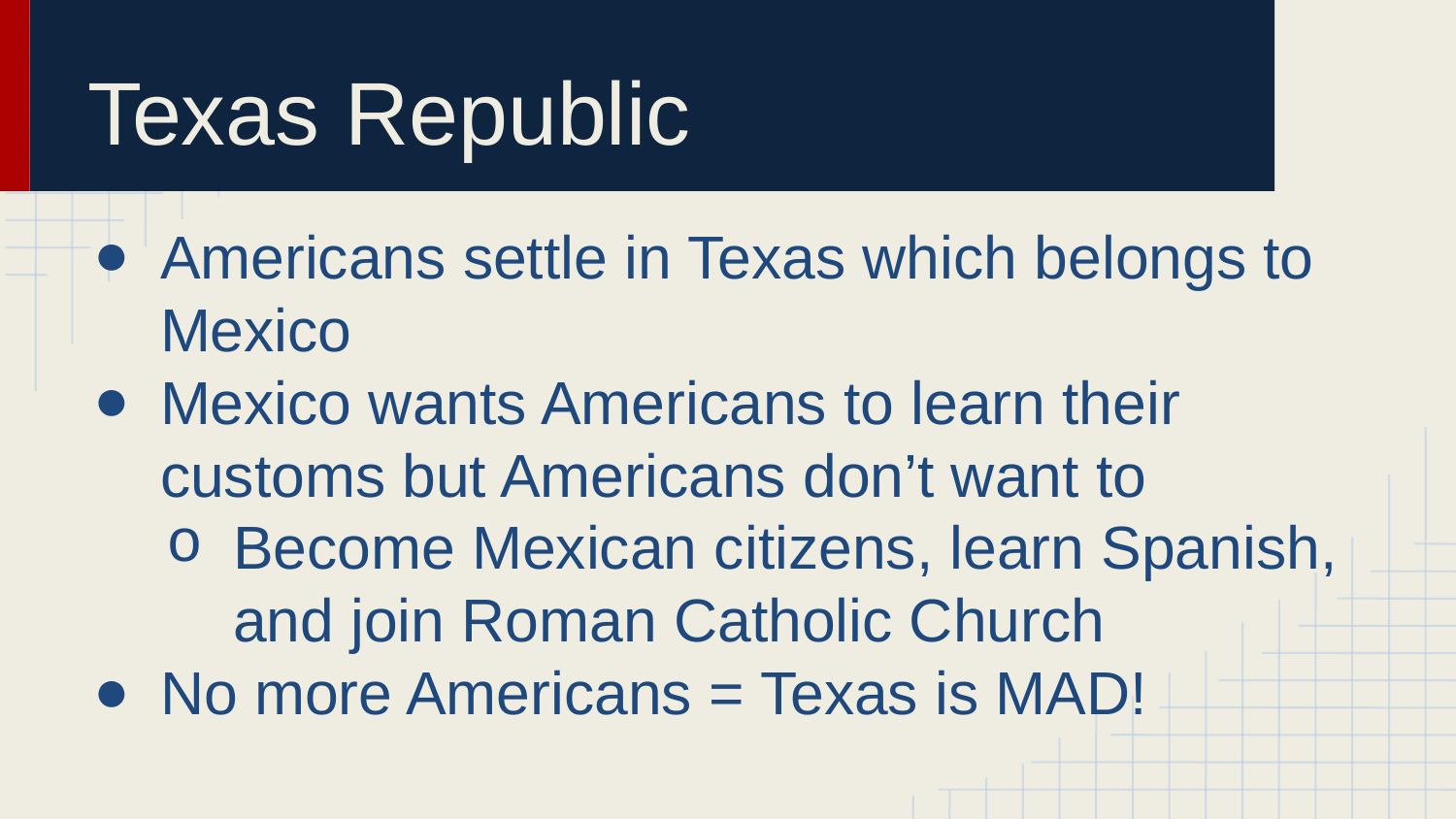

# Texas Republic
Americans settle in Texas which belongs to Mexico
Mexico wants Americans to learn their customs but Americans don’t want to
Become Mexican citizens, learn Spanish, and join Roman Catholic Church
No more Americans = Texas is MAD!